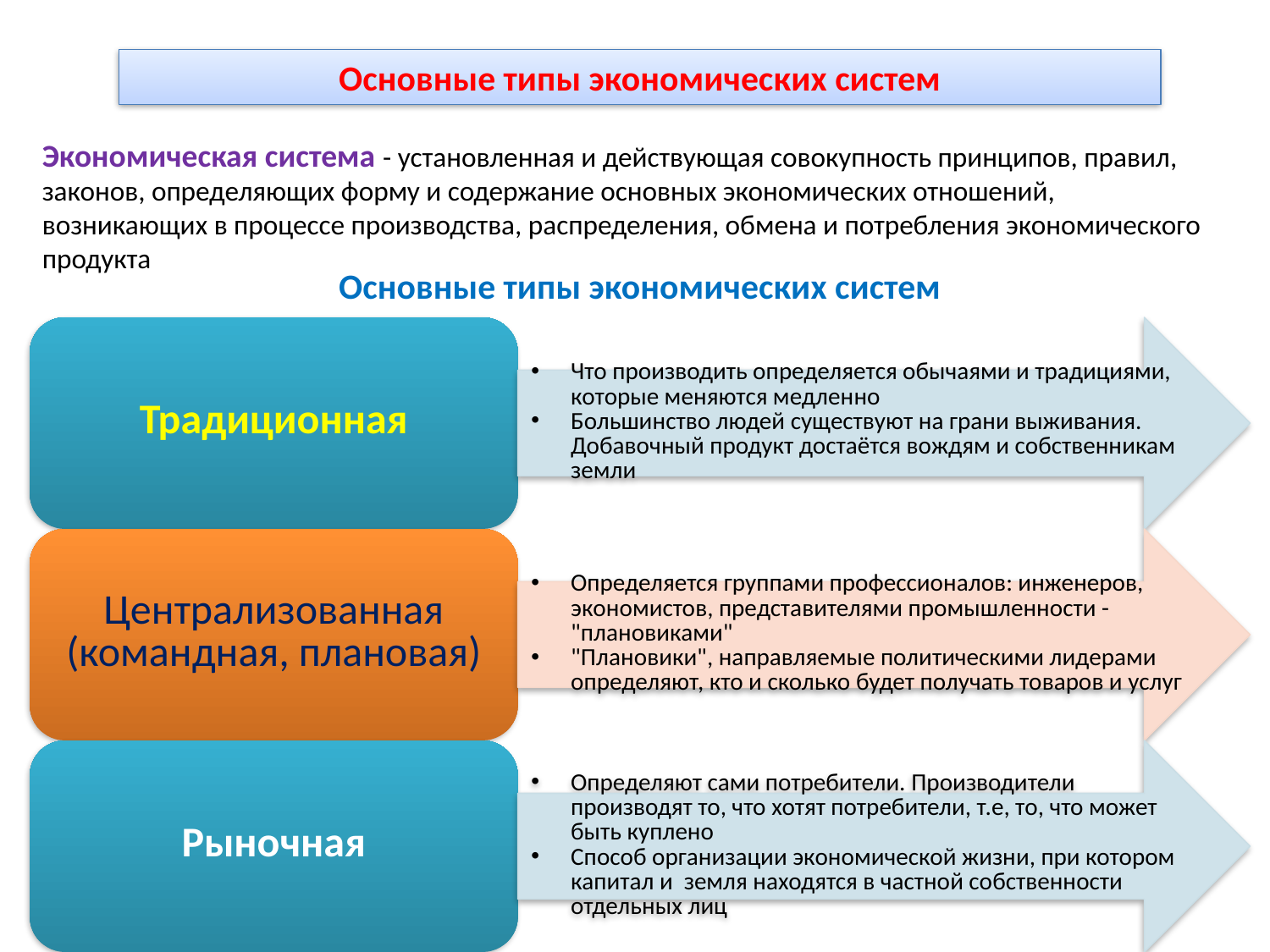

Основные типы экономических систем
Экономическая система - установленная и действующая совокупность принципов, правил, законов, определяющих форму и содержание основных экономических отношений, возникающих в процессе производства, распределения, обмена и потребления экономического продукта
Основные типы экономических систем
Традиционная
Что производить определяется обычаями и традициями, которые меняются медленно
Большинство людей существуют на грани выживания. Добавочный продукт достаётся вождям и собственникам земли
Централизованная (командная, плановая)
Определяется группами профессионалов: инженеров, экономистов, представителями промышленности - "плановиками"
"Плановики", направляемые политическими лидерами определяют, кто и сколько будет получать товаров и услуг
Рыночная
Определяют сами потребители. Производители производят то, что хотят потребители, т.е, то, что может быть куплено
Способ организации экономической жизни, при котором капитал и  земля находятся в частной собственности отдельных лиц